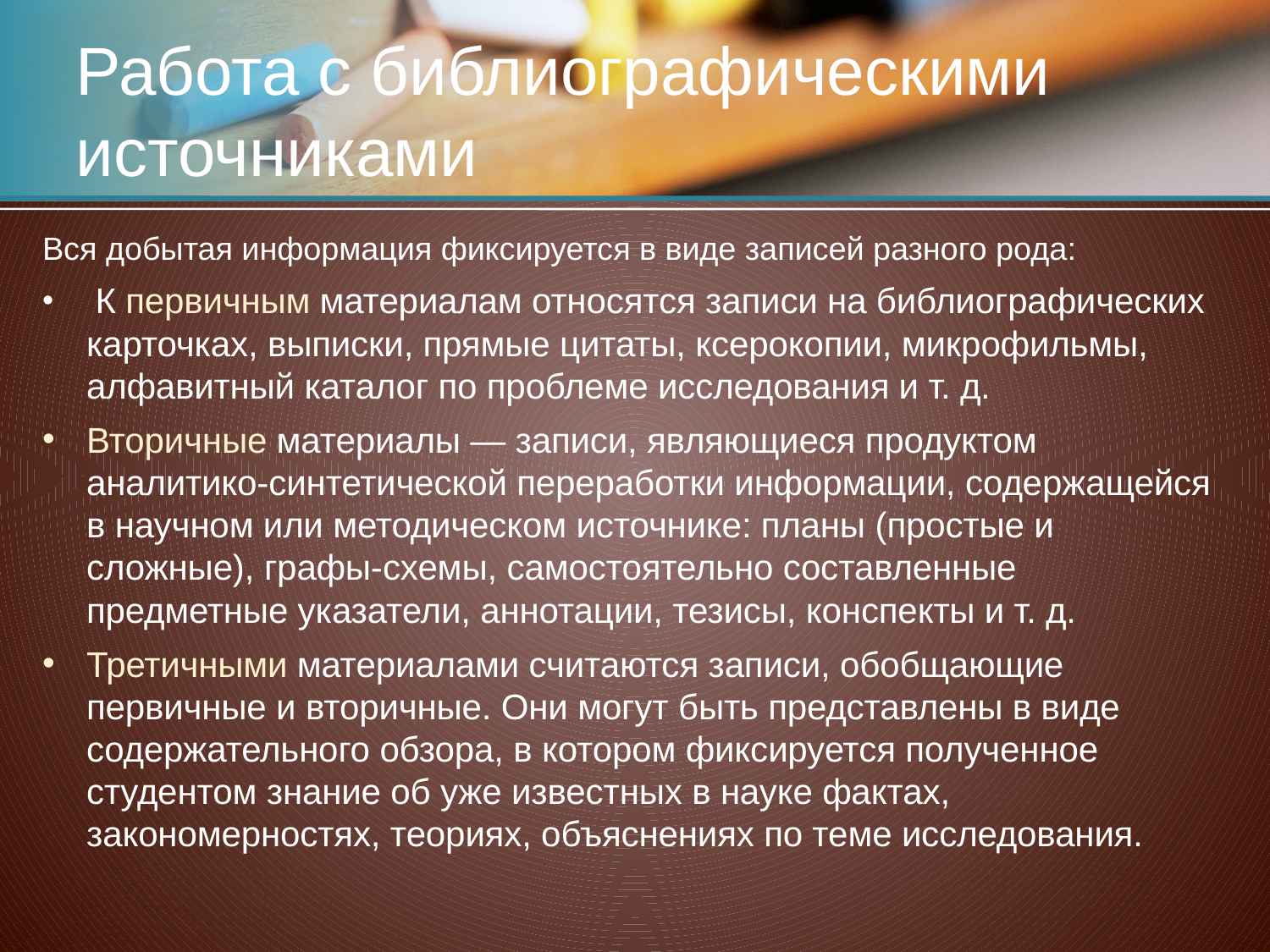

# Работа с библиографическими источниками
Вся добытая информация фиксируется в виде записей разного рода:
 К первичным материалам относятся записи на библиографических карточках, выписки, прямые цитаты, ксерокопии, микрофильмы, алфавитный каталог по проблеме исследования и т. д.
Вторичные материалы — записи, являющиеся продуктом аналитико-синтетической переработки информации, содержащейся в научном или методическом источнике: планы (простые и сложные), графы-схемы, самостоятельно составленные предметные указатели, аннотации, тезисы, конспекты и т. д.
Третичными материалами считаются записи, обобщающие первичные и вторичные. Они могут быть представлены в виде содержательного обзора, в котором фиксируется полученное студентом знание об уже известных в науке фактах, закономерностях, теориях, объяснениях по теме исследования.